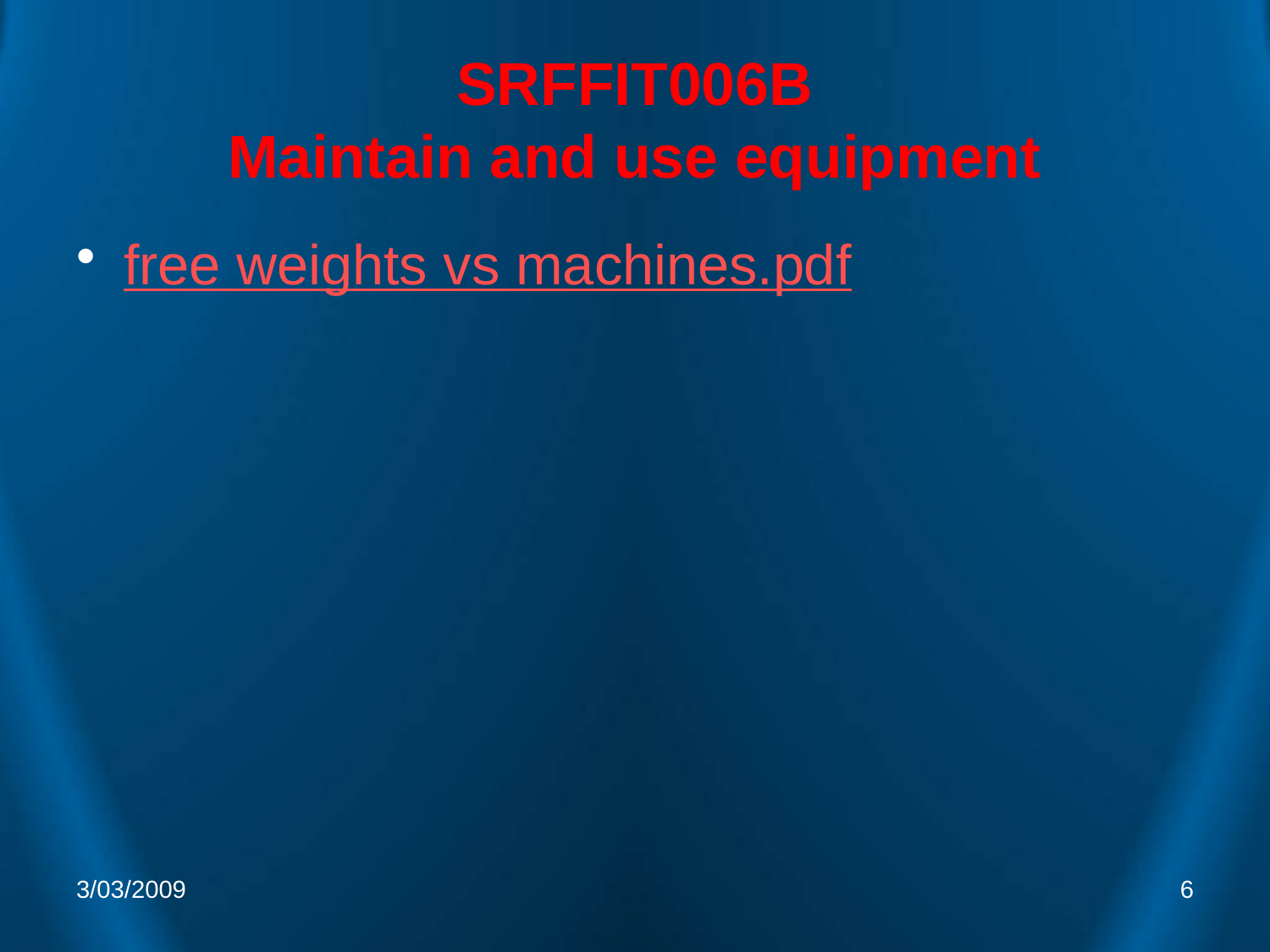

# SRFFIT006B Maintain and use equipment
free weights vs machines.pdf
3/03/2009
6